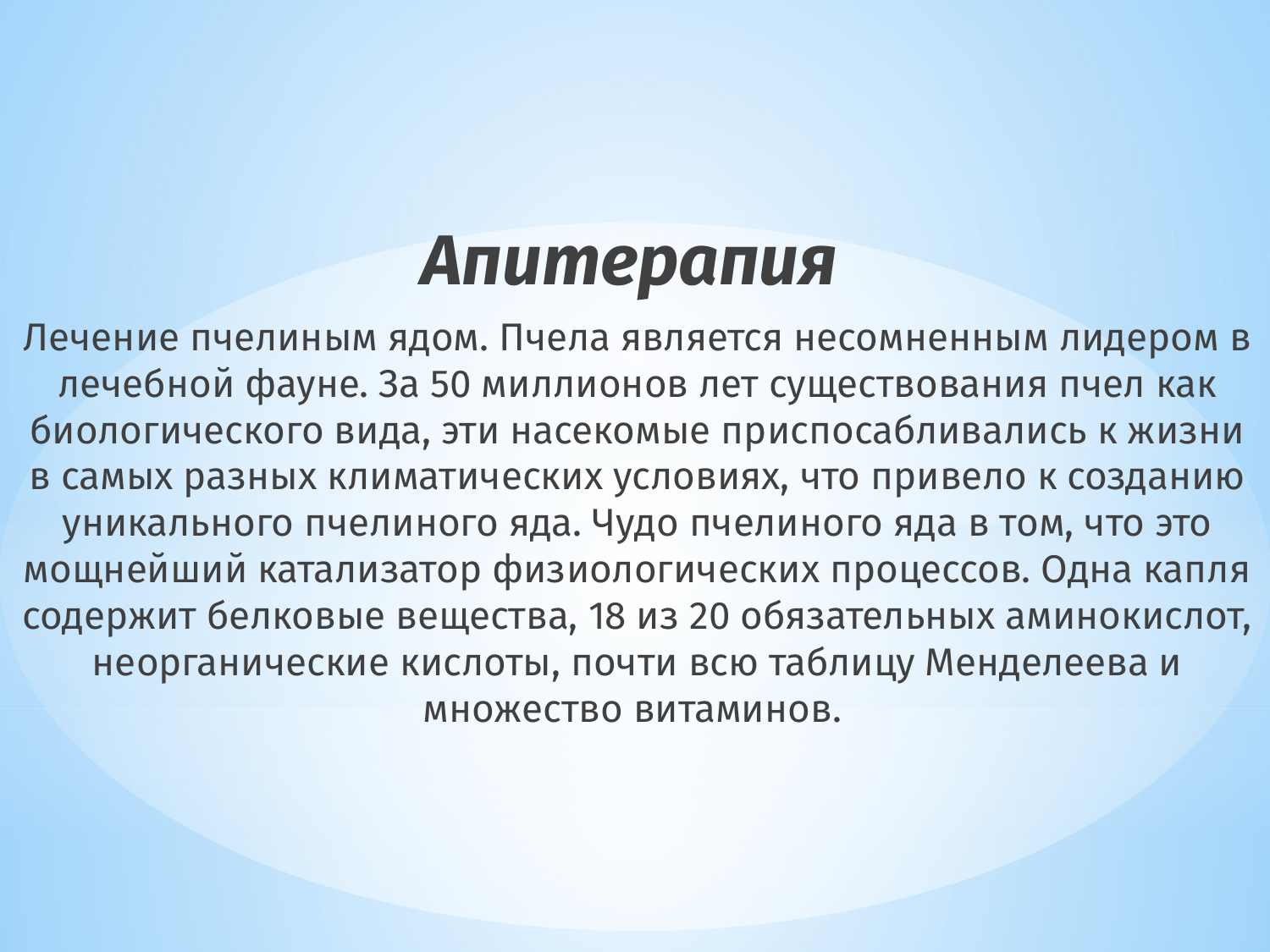

Апитерапия
Лечение пчелиным ядом. Пчела является несомненным лидером в лечебной фауне. За 50 миллионов лет существования пчел как биологического вида, эти насекомые приспосабливались к жизни в самых разных климатических условиях, что привело к созданию уникального пчелиного яда. Чудо пчелиного яда в том, что это мощнейший катализатор физиологических процессов. Одна капля содержит белковые вещества, 18 из 20 обязательных аминокислот, неорганические кислоты, почти всю таблицу Менделеева и множество витаминов.